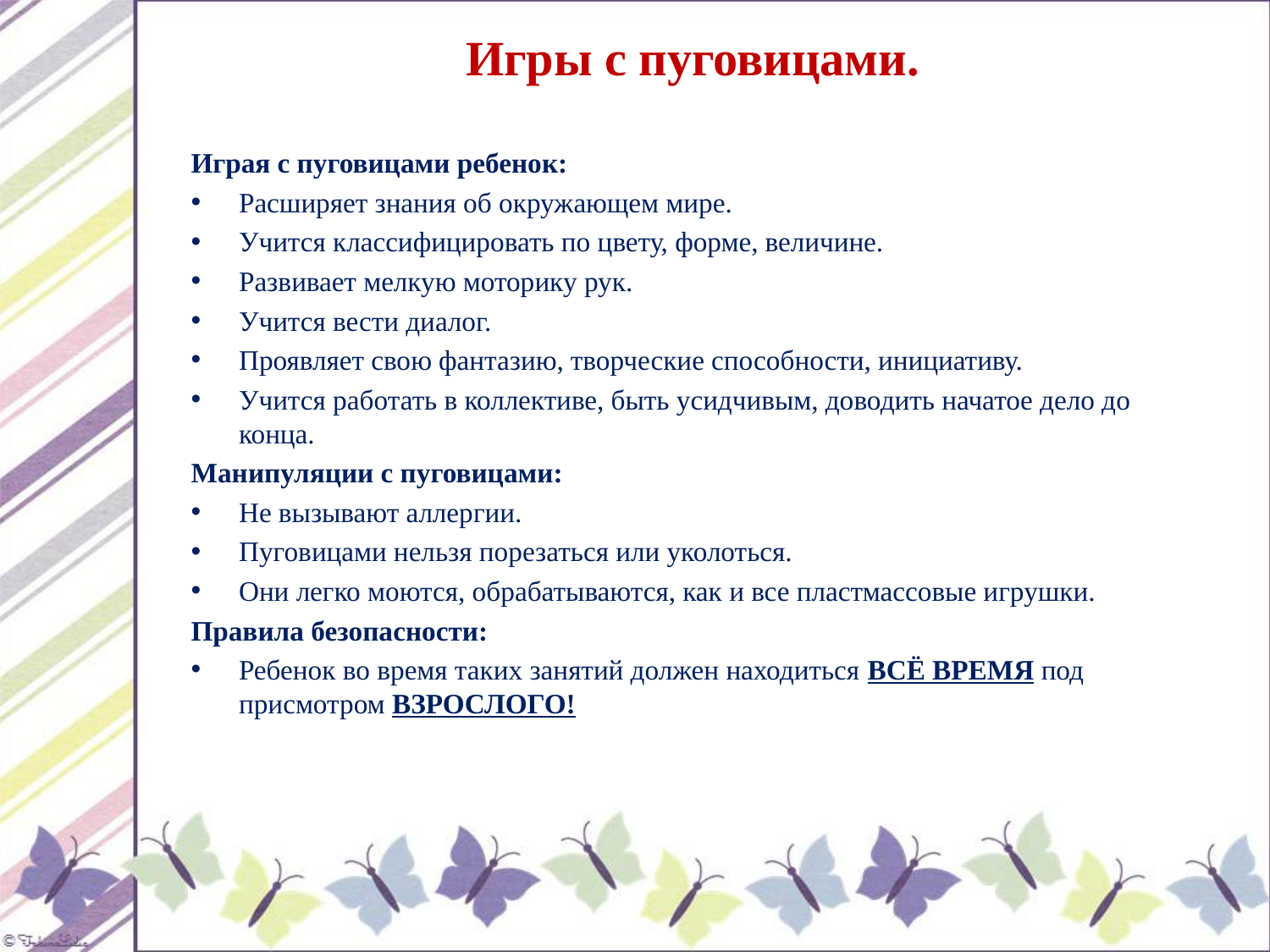

# Игры с пуговицами.
Играя с пуговицами ребенок:
Расширяет знания об окружающем мире.
Учится классифицировать по цвету, форме, величине.
Развивает мелкую моторику рук.
Учится вести диалог.
Проявляет свою фантазию, творческие способности, инициативу.
Учится работать в коллективе, быть усидчивым, доводить начатое дело до конца.
Манипуляции с пуговицами:
Не вызывают аллергии.
Пуговицами нельзя порезаться или уколоться.
Они легко моются, обрабатываются, как и все пластмассовые игрушки.
Правила безопасности:
Ребенок во время таких занятий должен находиться ВСЁ ВРЕМЯ под присмотром ВЗРОСЛОГО!